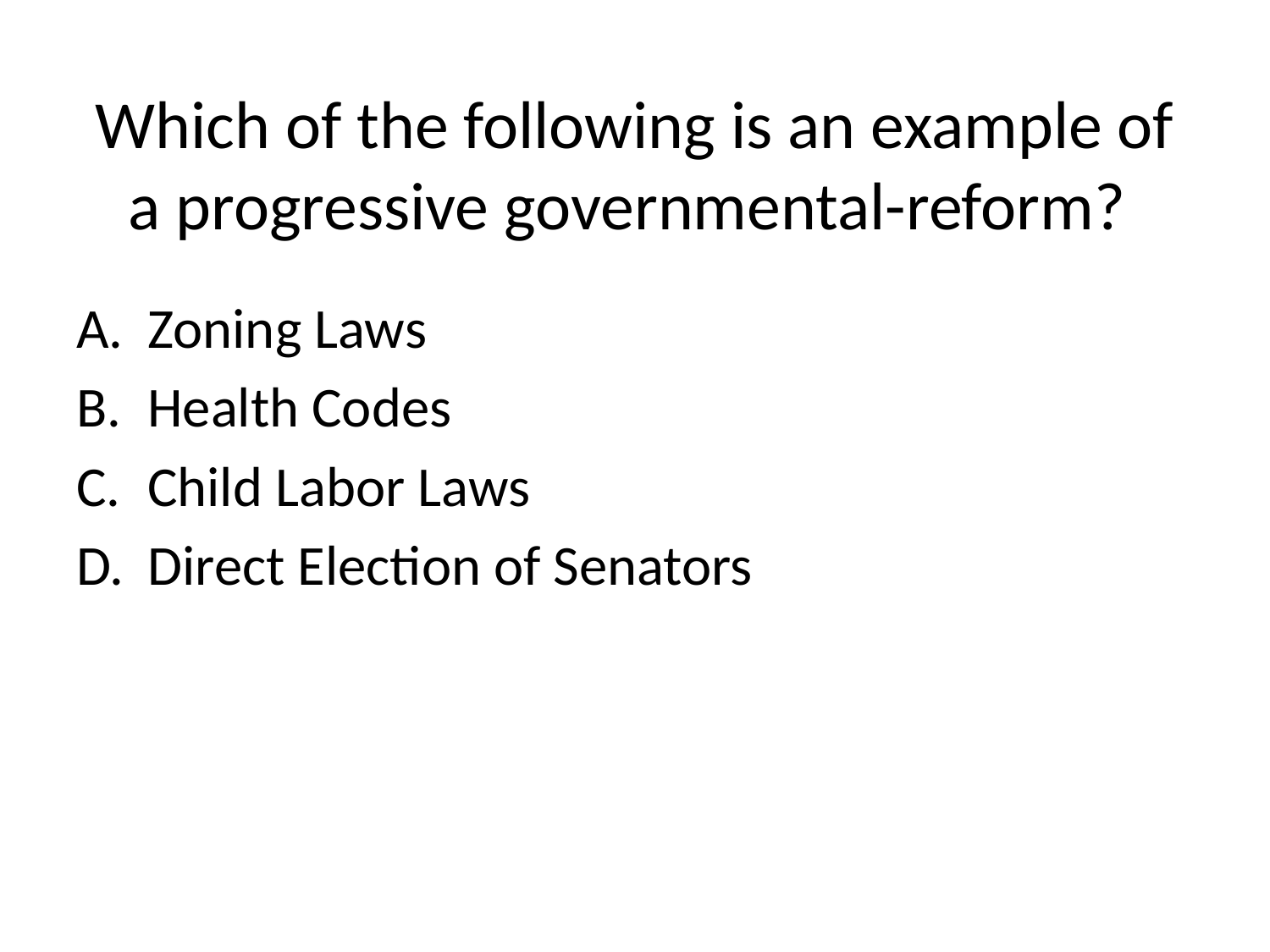

# Which of the following is an example of a progressive governmental-reform?
Zoning Laws
Health Codes
Child Labor Laws
Direct Election of Senators